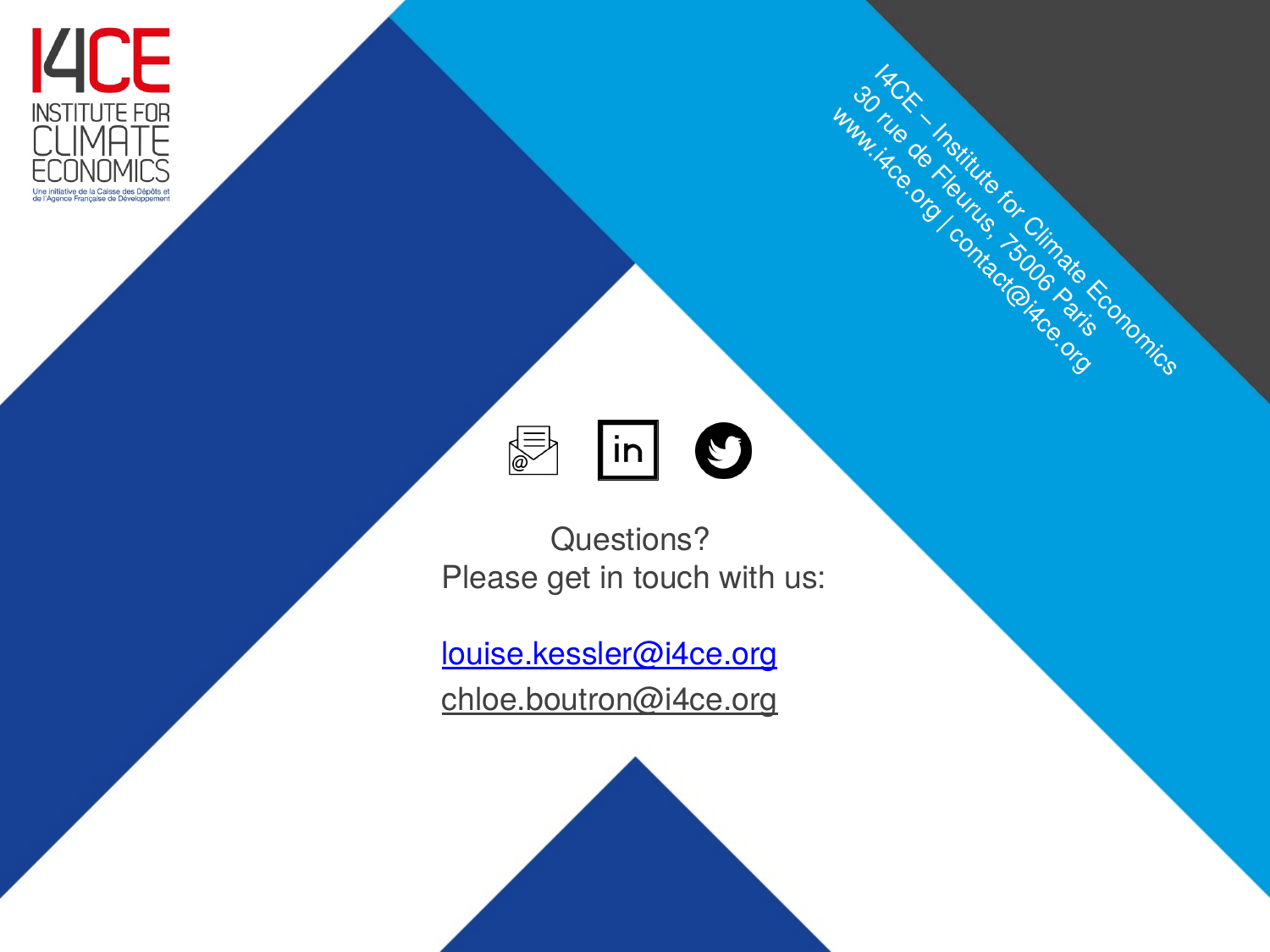

Questions?
Please get in touch with us:

louise.kessler@i4ce.org
chloe.boutron@i4ce.org